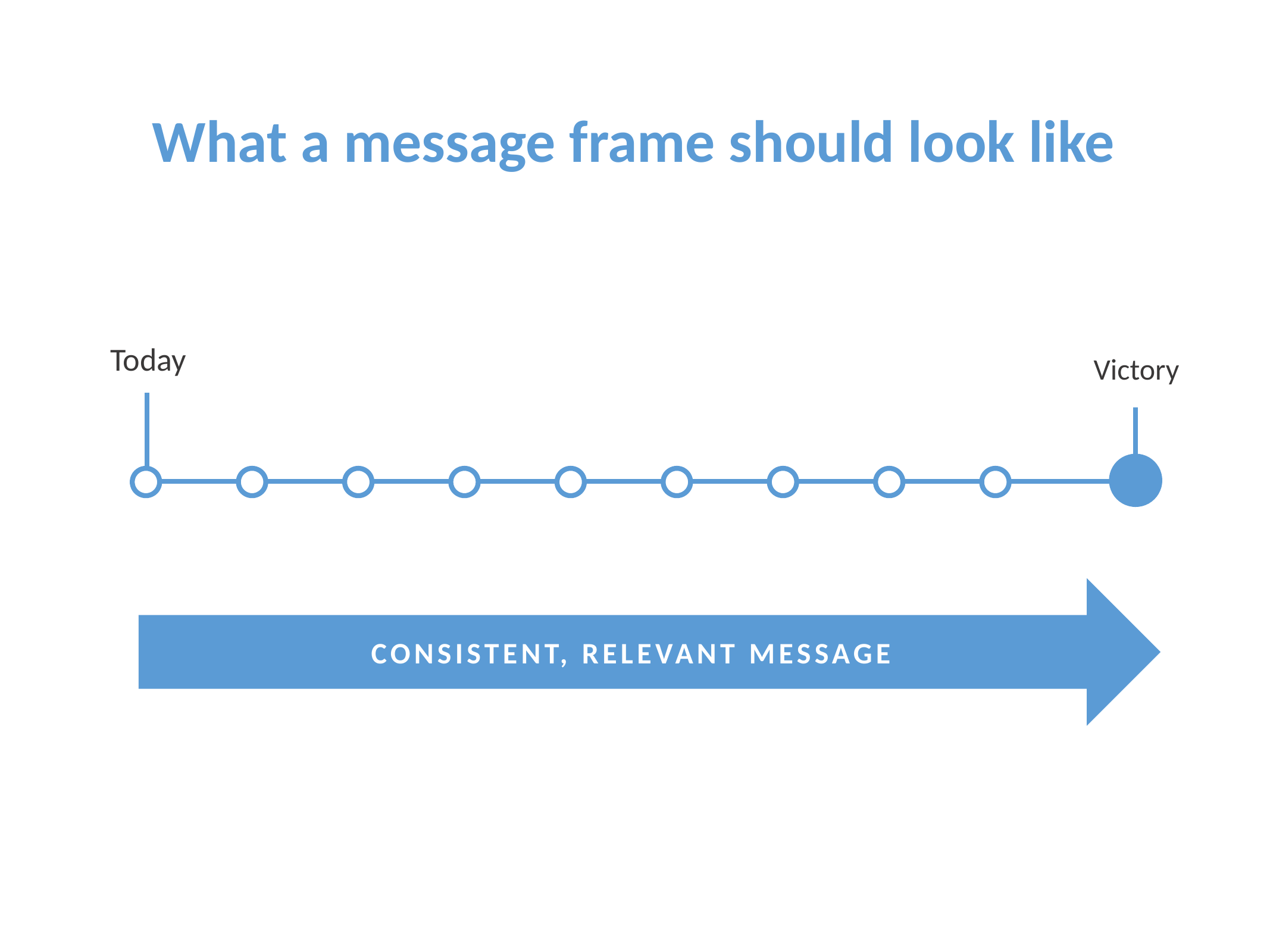

What a message frame should look like
Today
Victory

CONSISTENT, RELEVANT MESSAGE